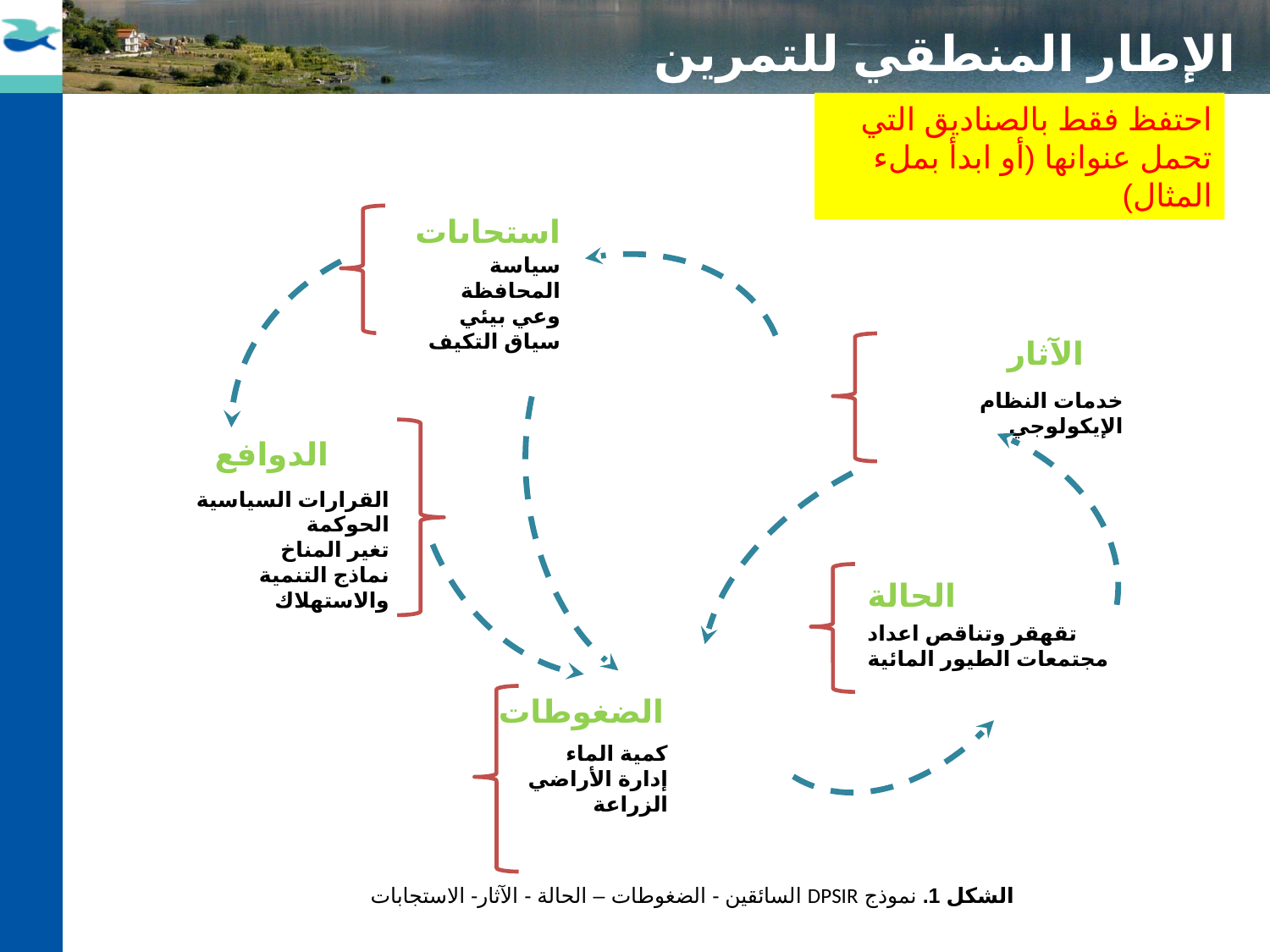

الإطار المنطقي للتمرين
احتفظ فقط بالصناديق التي تحمل عنوانها (أو ابدأ بملء المثال)

استجابات

سياسة المحافظة
وعي بيئي
سياق التكيف

الآثار

خدمات النظام الإيكولوجي

الدوافع

القرارات السياسية
الحوكمة
تغير المناخ
نماذج التنمية والاستهلاك

الحالة
تقهقر وتناقص اعداد مجتمعات الطيور المائية
الضغوطات

كمية الماء
إدارة الأراضي
الزراعة
الشكل 1. نموذج DPSIR السائقين - الضغوطات – الحالة - الآثار- الاستجابات